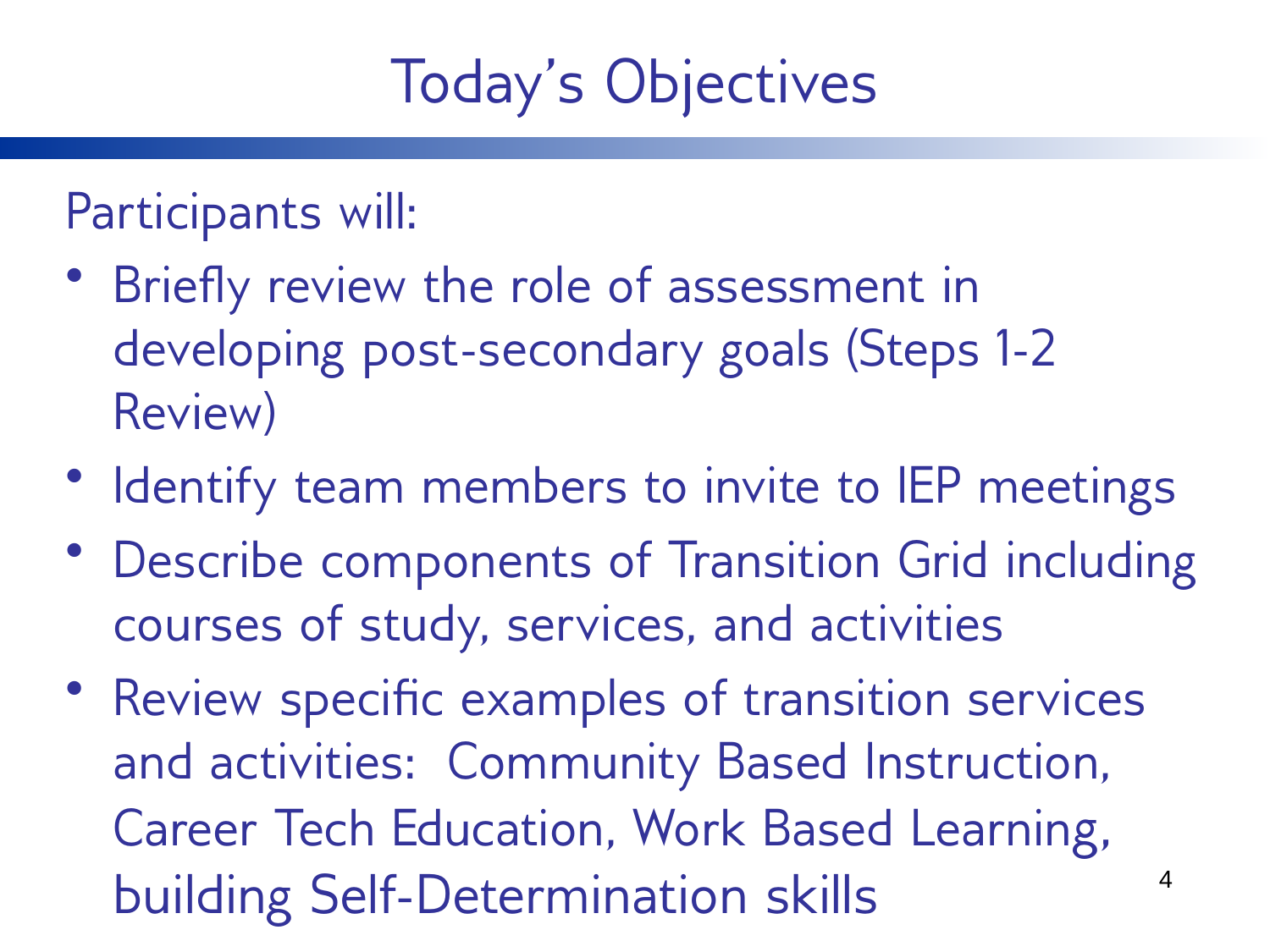

# Today’s Objectives
Participants will:
Briefly review the role of assessment in developing post-secondary goals (Steps 1-2 Review)
Identify team members to invite to IEP meetings
Describe components of Transition Grid including courses of study, services, and activities
Review specific examples of transition services and activities:  Community Based Instruction, Career Tech Education, Work Based Learning, building Self-Determination skills

4